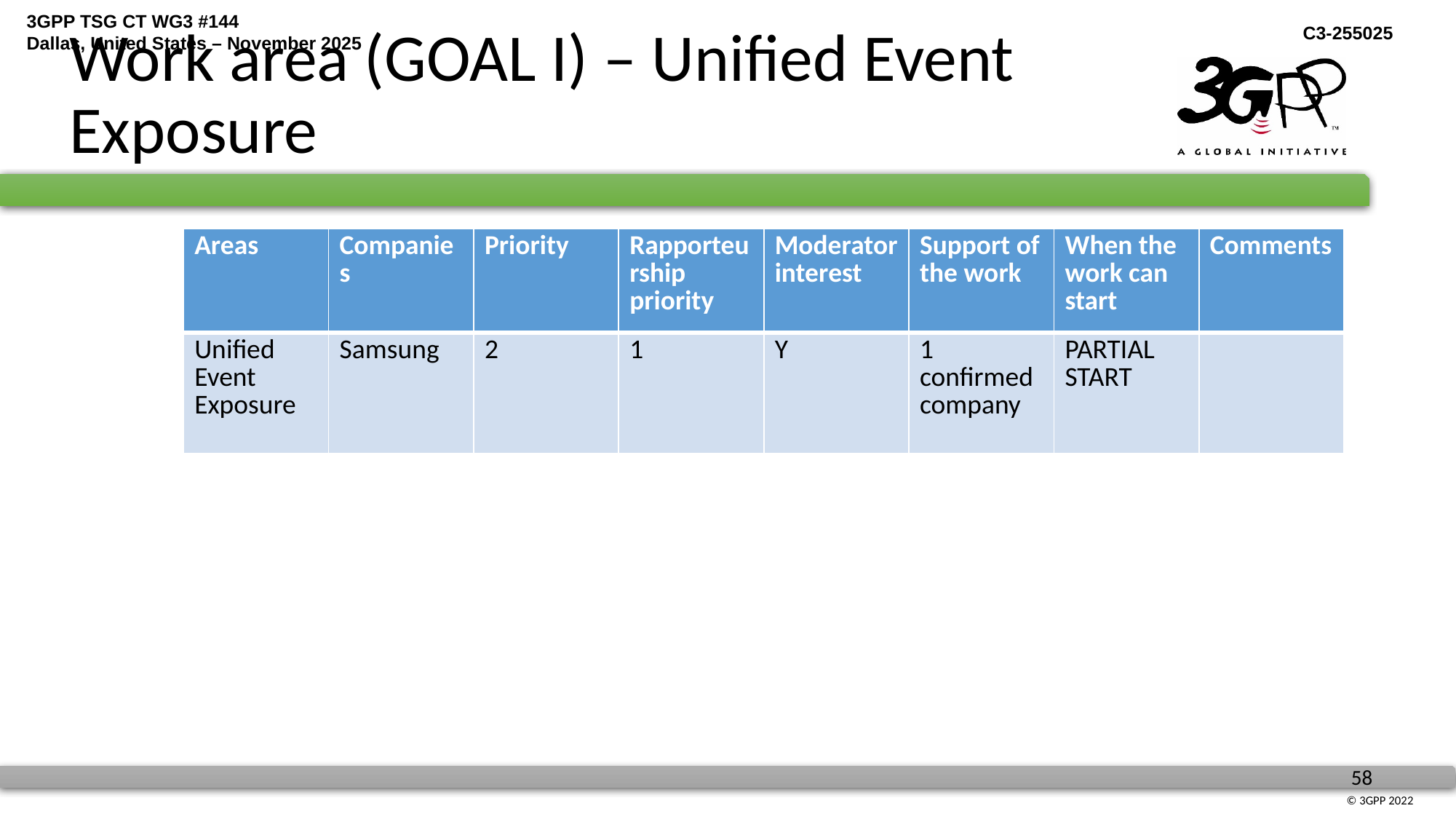

# Work area (GOAL I) – Unified Event Exposure
| Areas | Companies | Priority | Rapporteurship priority | Moderator interest | Support of the work | When the work can start | Comments |
| --- | --- | --- | --- | --- | --- | --- | --- |
| Unified Event Exposure | Samsung | 2 | 1 | Y | 1 confirmed company | PARTIAL START |  |